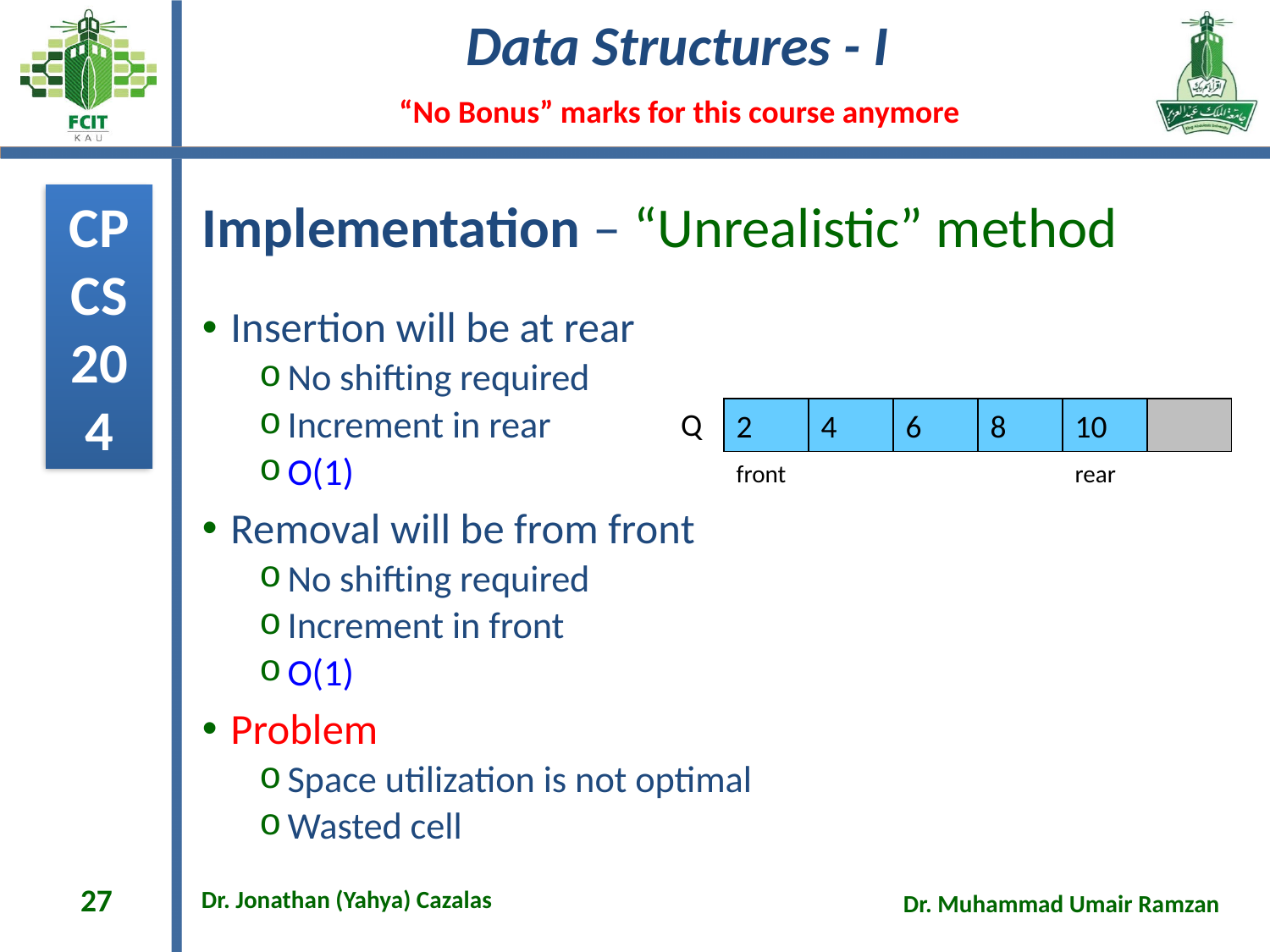

# Implementation – “Unrealistic” method
Insertion will be at rear
No shifting required
Increment in rear
O(1)
Removal will be from front
No shifting required
Increment in front
O(1)
Problem
Space utilization is not optimal
Wasted cell
Q
2
4
6
8
10

front
rear
27